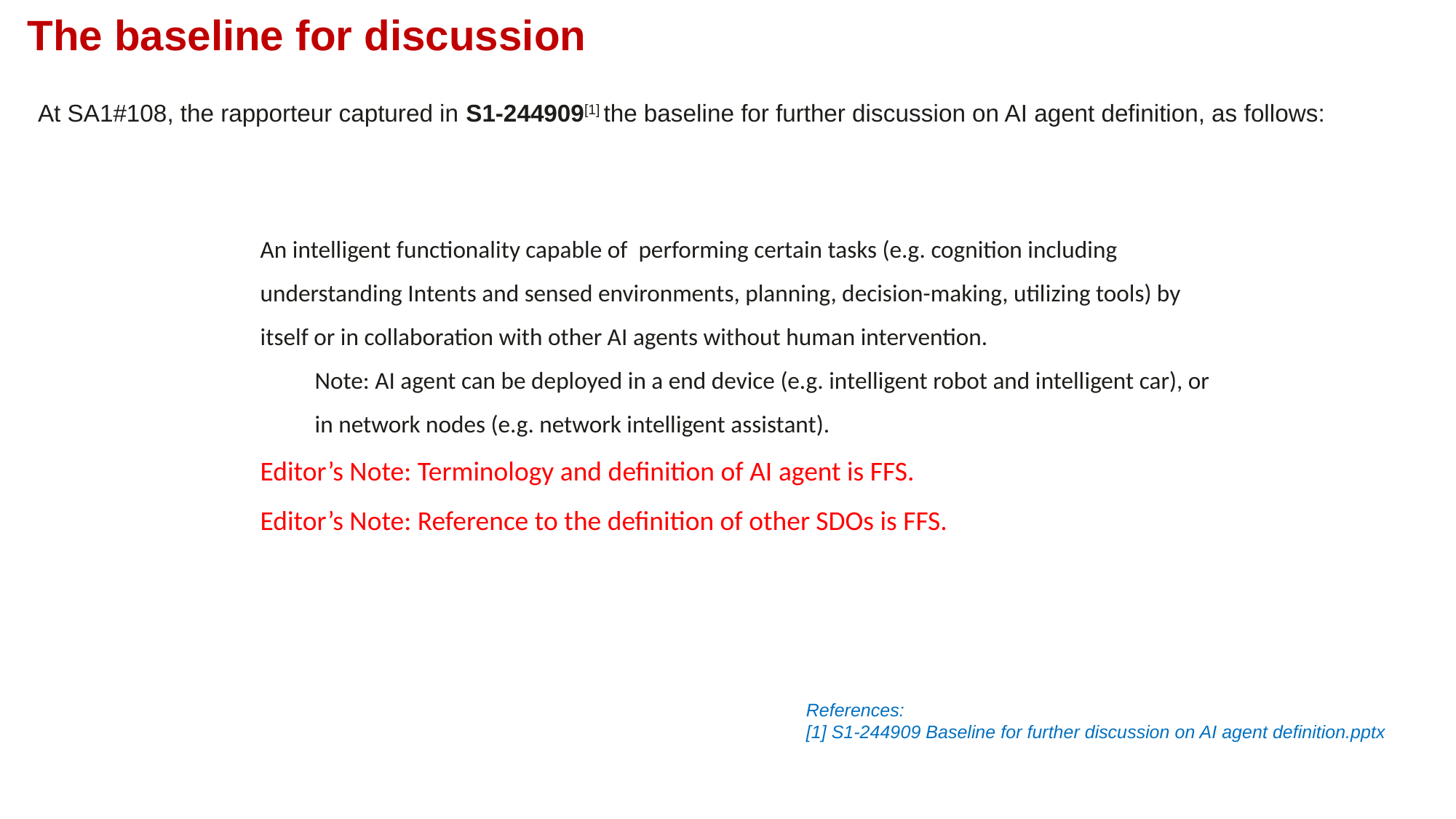

The baseline for discussion
At SA1#108, the rapporteur captured in S1-244909[1] the baseline for further discussion on AI agent definition, as follows:

An intelligent functionality capable of  performing certain tasks (e.g. cognition including understanding Intents and sensed environments, planning, decision-making, utilizing tools) by itself or in collaboration with other AI agents without human intervention.
Note: AI agent can be deployed in a end device (e.g. intelligent robot and intelligent car), or in network nodes (e.g. network intelligent assistant).
Editor’s Note: Terminology and definition of AI agent is FFS.
Editor’s Note: Reference to the definition of other SDOs is FFS.

References:
[1] S1-244909 Baseline for further discussion on AI agent definition.pptx